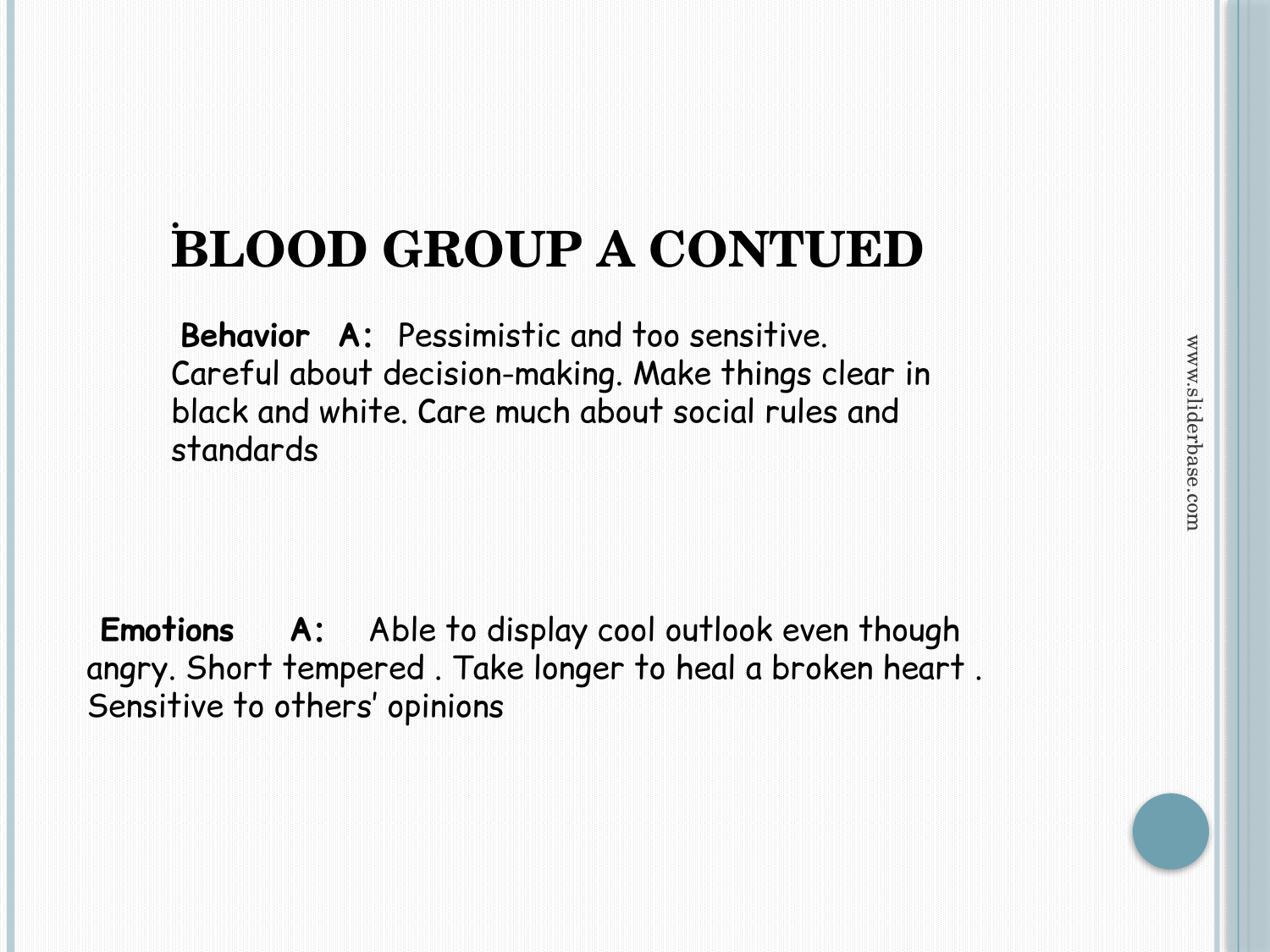

.
BLOOD GROUP A CONTUED

 Behavior  A:  Pessimistic and too sensitive. Careful about decision-making. Make things clear in black and white. Care much about social rules and standards
www.sliderbase.com
 Emotions    A:   Able to display cool outlook even though angry. Short tempered . Take longer to heal a broken heart . Sensitive to others’ opinions